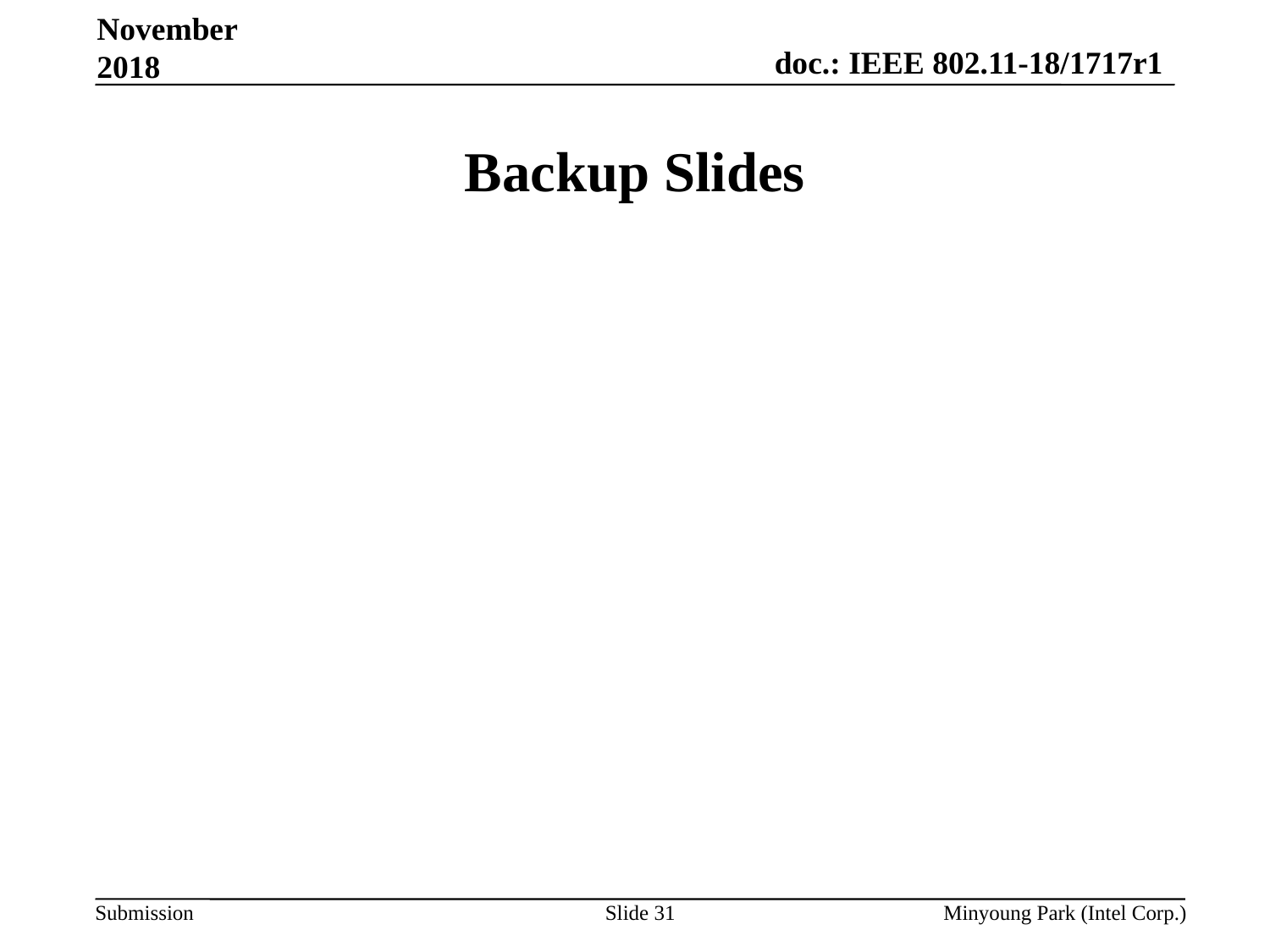

November 2018
# Backup Slides
Slide 31
Minyoung Park (Intel Corp.)